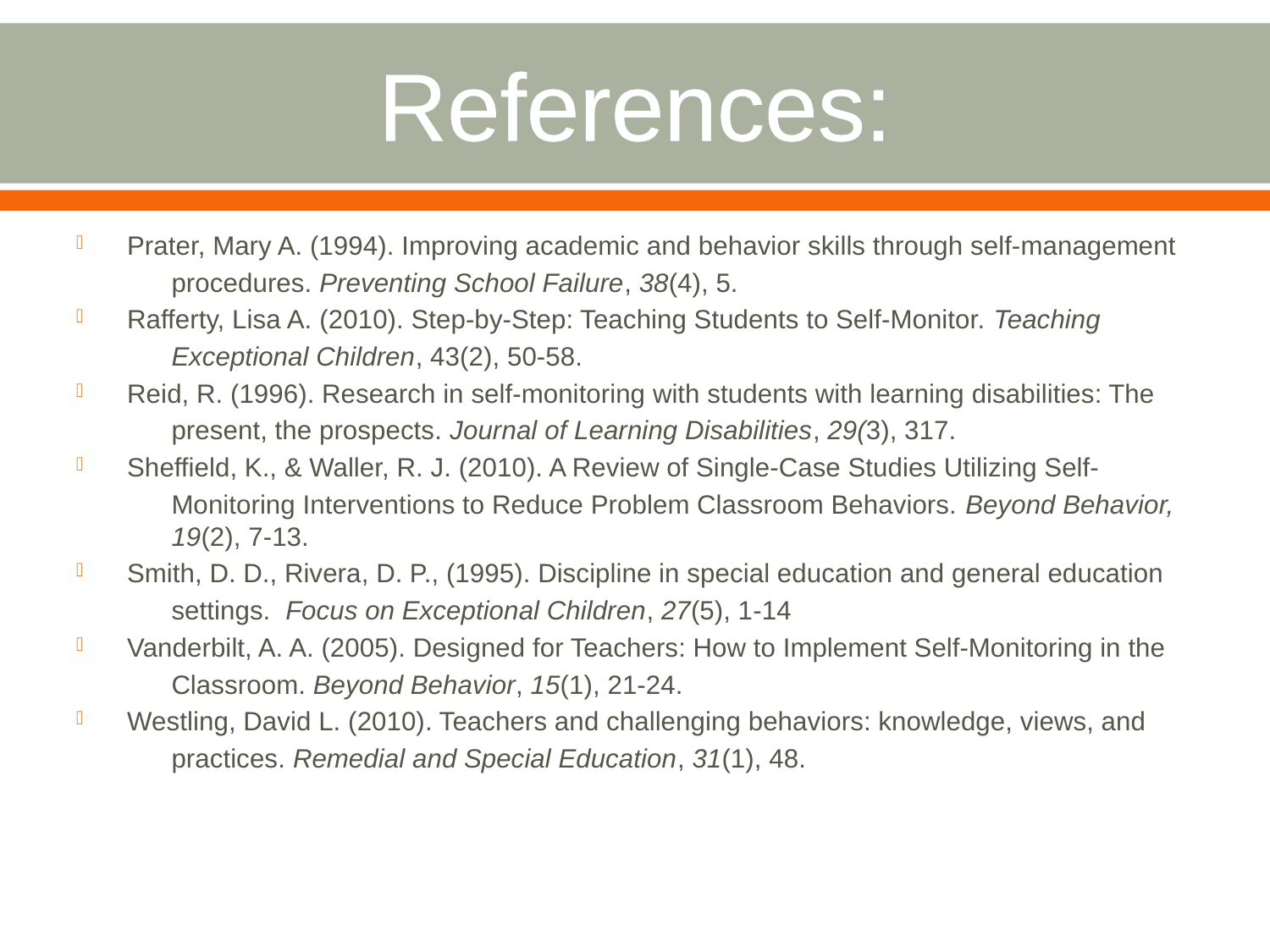

# References:
Prater, Mary A. (1994). Improving academic and behavior skills through self-management
	procedures. Preventing School Failure, 38(4), 5.
Rafferty, Lisa A. (2010). Step-by-Step: Teaching Students to Self-Monitor. Teaching
	Exceptional Children, 43(2), 50-58.
Reid, R. (1996). Research in self-monitoring with students with learning disabilities: The
	present, the prospects. Journal of Learning Disabilities, 29(3), 317.
Sheffield, K., & Waller, R. J. (2010). A Review of Single-Case Studies Utilizing Self-
	Monitoring Interventions to Reduce Problem Classroom Behaviors. Beyond Behavior, 	19(2), 7-13.
Smith, D. D., Rivera, D. P., (1995). Discipline in special education and general education
	settings.  Focus on Exceptional Children, 27(5), 1-14
Vanderbilt, A. A. (2005). Designed for Teachers: How to Implement Self-Monitoring in the
	Classroom. Beyond Behavior, 15(1), 21-24.
Westling, David L. (2010). Teachers and challenging behaviors: knowledge, views, and
	practices. Remedial and Special Education, 31(1), 48.